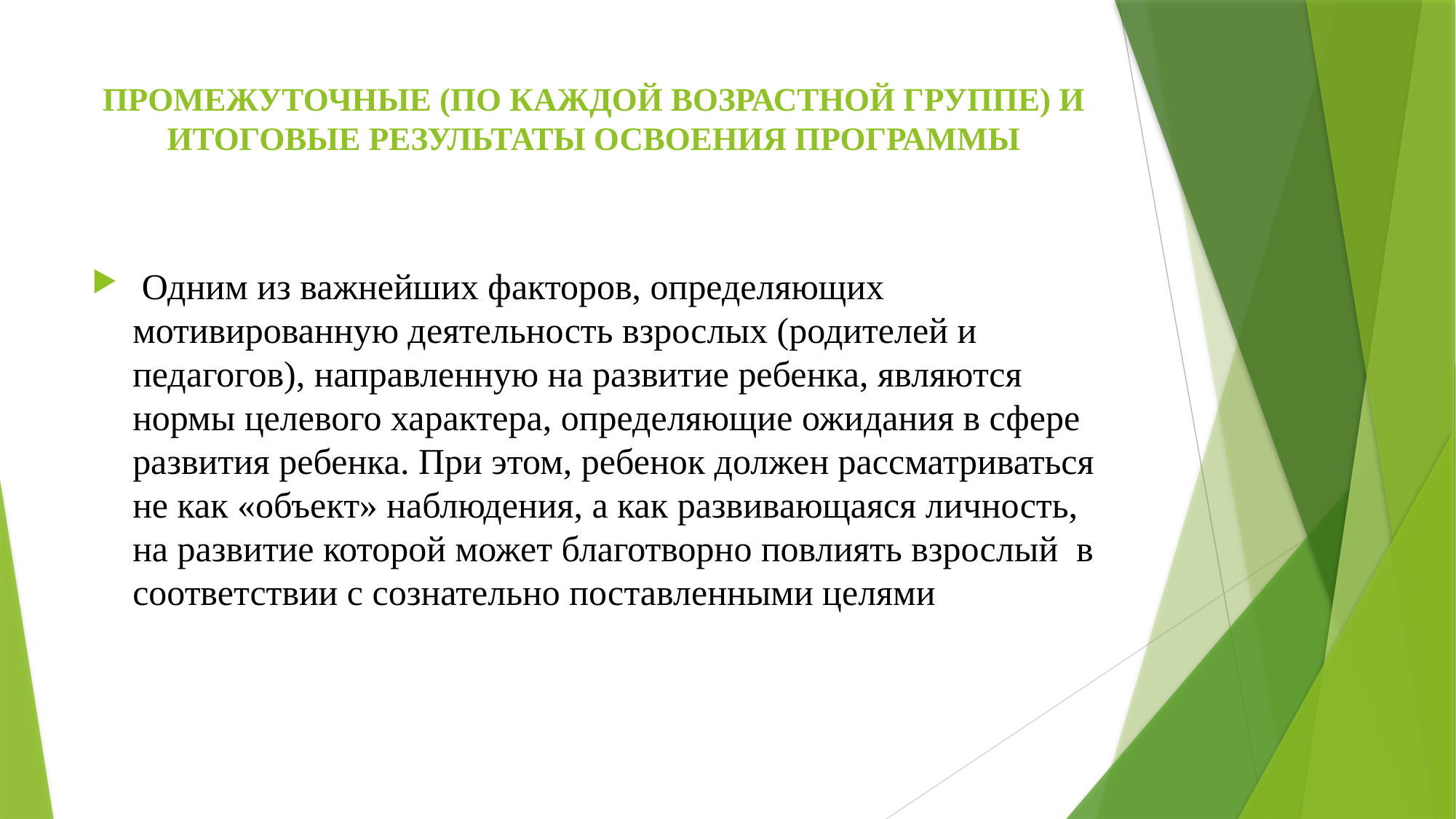

# ПРОМЕЖУТОЧНЫЕ (ПО КАЖДОЙ ВОЗРАСТНОЙ ГРУППЕ) И ИТОГОВЫЕ РЕЗУЛЬТАТЫ ОСВОЕНИЯ ПРОГРАММЫ
 Одним из важнейших факторов, определяющих мотивированную деятельность взрослых (родителей и педагогов), направленную на развитие ребенка, являются нормы целевого характера, определяющие ожидания в сфере развития ребенка. При этом, ребенок должен рассматриваться не как «объект» наблюдения, а как развивающаяся личность, на развитие которой может благотворно повлиять взрослый  в соответствии с сознательно поставленными целями